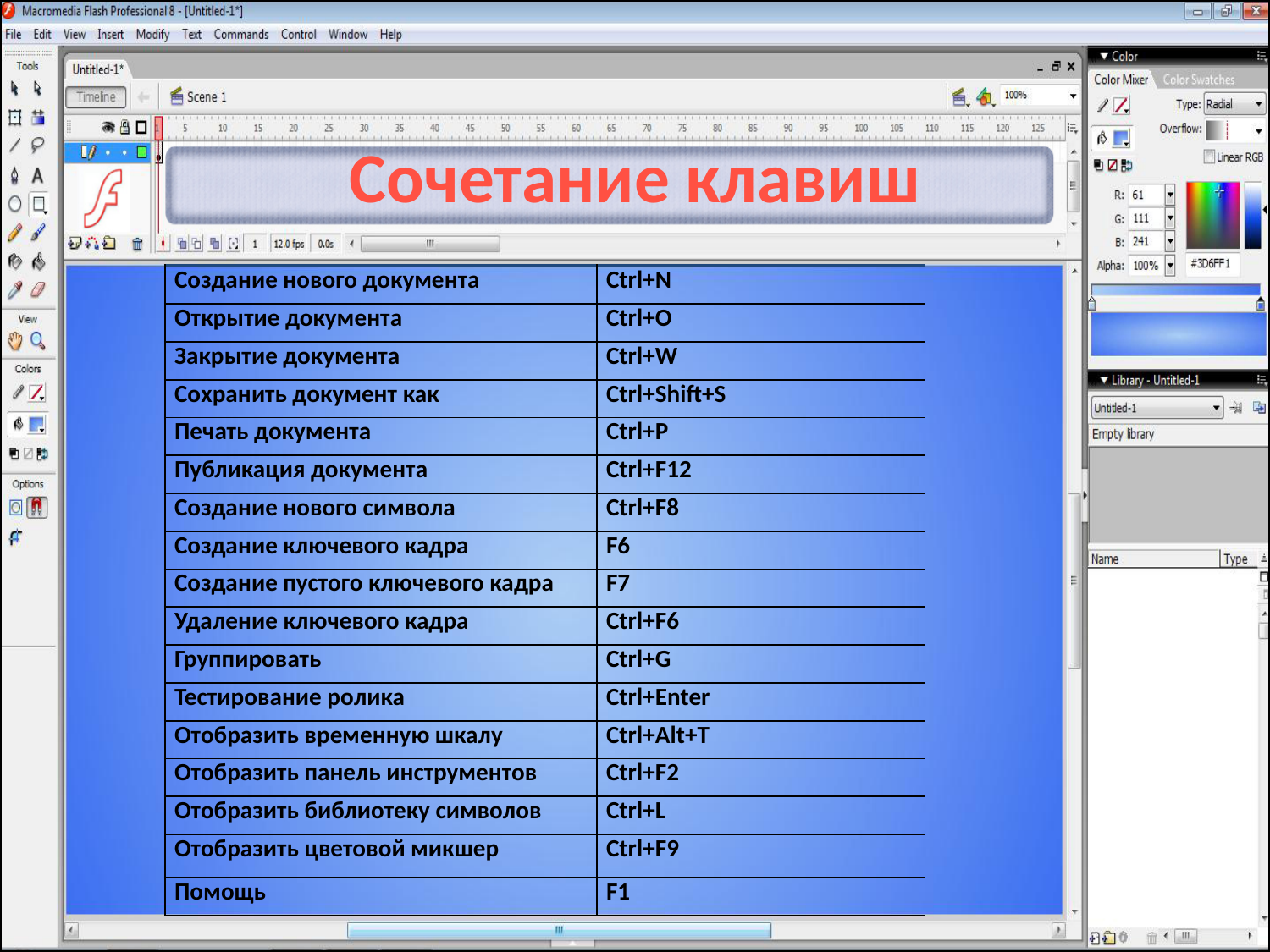

Сочетание клавиш
| Создание нового документа | Ctrl+N |
| --- | --- |
| Открытие документа | Ctrl+O |
| Закрытие документа | Ctrl+W |
| Сохранить документ как | Ctrl+Shift+S |
| Печать документа | Ctrl+P |
| Публикация документа | Ctrl+F12 |
| Создание нового символа | Ctrl+F8 |
| Создание ключевого кадра | F6 |
| Создание пустого ключевого кадра | F7 |
| Удаление ключевого кадра | Ctrl+F6 |
| Группировать | Ctrl+G |
| Тестирование ролика | Ctrl+Enter |
| Отобразить временную шкалу | Ctrl+Alt+T |
| Отобразить панель инструментов | Ctrl+F2 |
| Отобразить библиотеку символов | Ctrl+L |
| Отобразить цветовой микшер | Ctrl+F9 |
| Помощь | F1 |